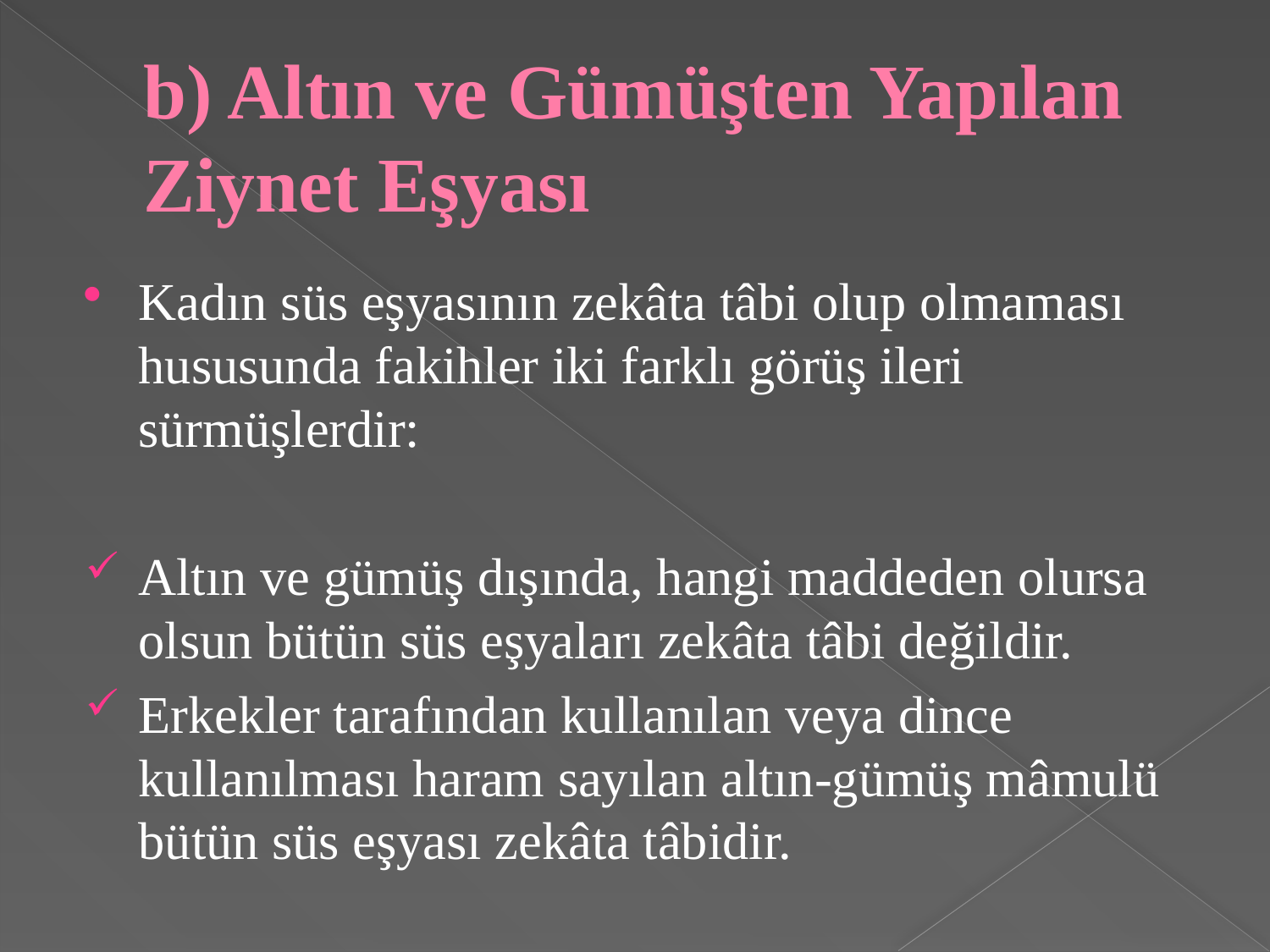

# b) Altın ve Gümüşten Yapılan Ziynet Eşyası
Kadın süs eşyasının zekâta tâbi olup olmaması hususunda fakihler iki farklı görüş ileri sürmüşlerdir:

Altın ve gümüş dışında, hangi maddeden olursa olsun bütün süs eşyaları zekâta tâbi değildir.
Erkekler tarafından kullanılan veya dince kullanılması haram sayılan altın-gümüş mâmulü bütün süs eşyası zekâta tâbidir.